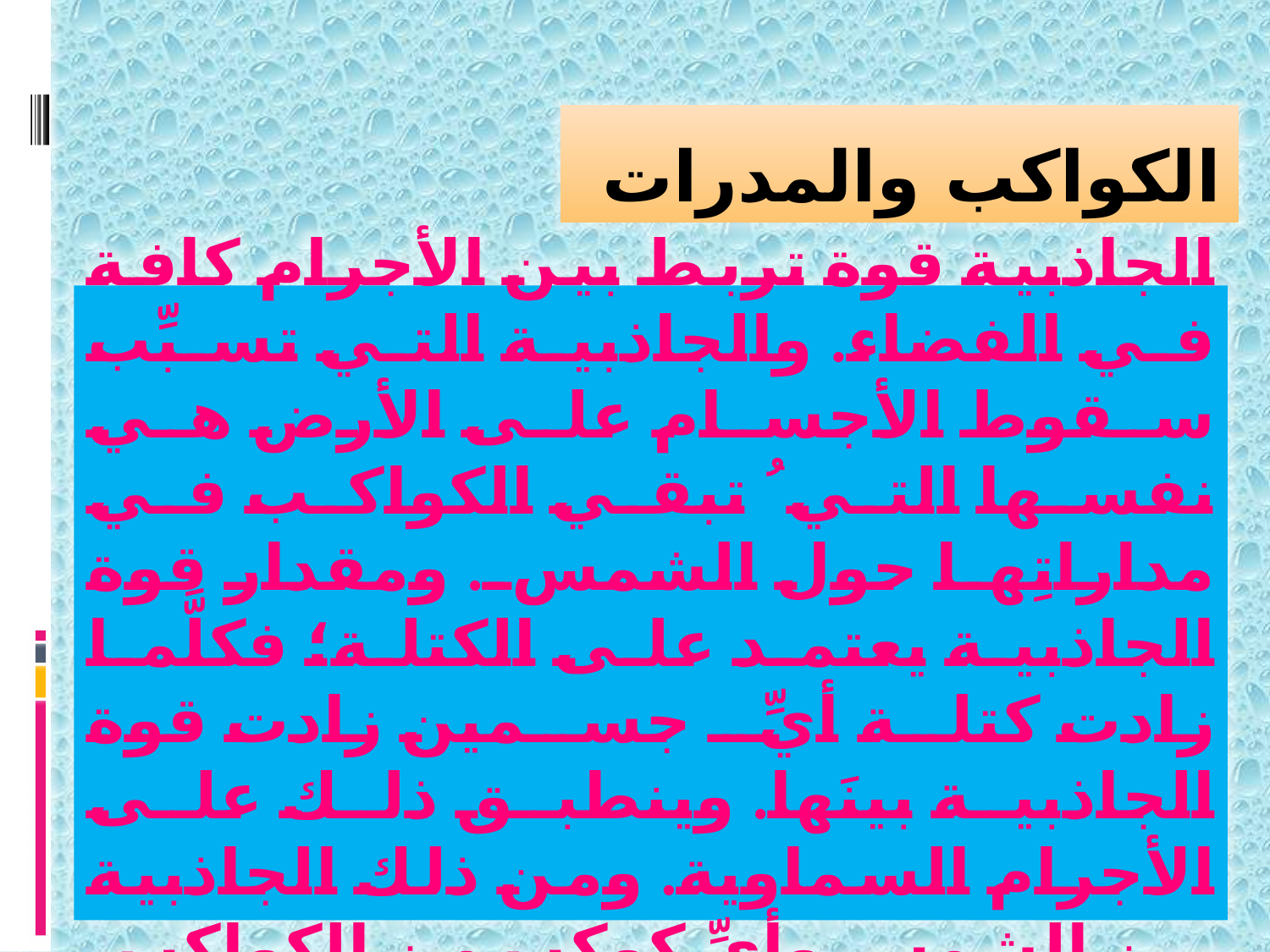

الكواكب والمدرات
الجاذبية قوة تربط بين الأجرام كافة في الفضاء. والجاذبية التي تسبِّب سقوط الأجسام على الأرض هي نفسها التي ُ تبقي الكواكب في مداراتِها حول الشمس. ومقدار قوة الجاذبية يعتمد على الكتلة؛ فكلَّما زادت كتلة أيِّ جسمين زادت قوة الجاذبية بينَها. وينطبق ذلك على الأجرام السماوية. ومن ذلك الجاذبية بين الشمس وأيِّ كوكب من الكواكب.